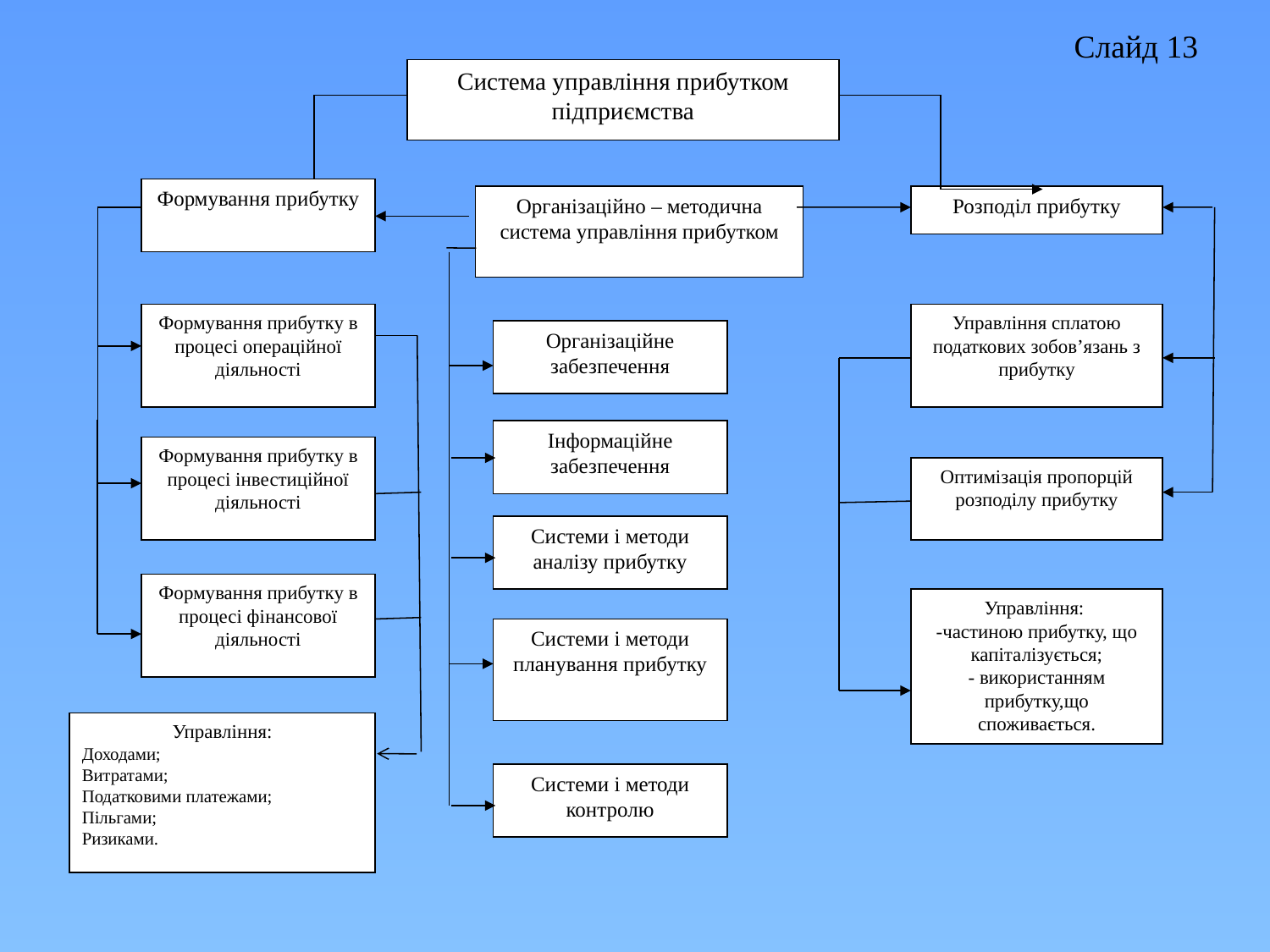

Слайд 13
Система управління прибутком підприємства
Формування прибутку
Організаційно – методична система управління прибутком
Розподіл прибутку
Формування прибутку в процесі операційної діяльності
Управління сплатою податкових зобов’язань з прибутку
Організаційне забезпечення
Інформаційне забезпечення
Формування прибутку в процесі інвестиційної діяльності
Оптимізація пропорцій розподілу прибутку
Системи і методи аналізу прибутку
Формування прибутку в процесі фінансової діяльності
Управління:
-частиною прибутку, що капіталізується;
- використанням прибутку,що споживається.
Системи і методи планування прибутку
Управління:
Доходами;
Витратами;
Податковими платежами;
Пільгами;
Ризиками.
Системи і методи контролю